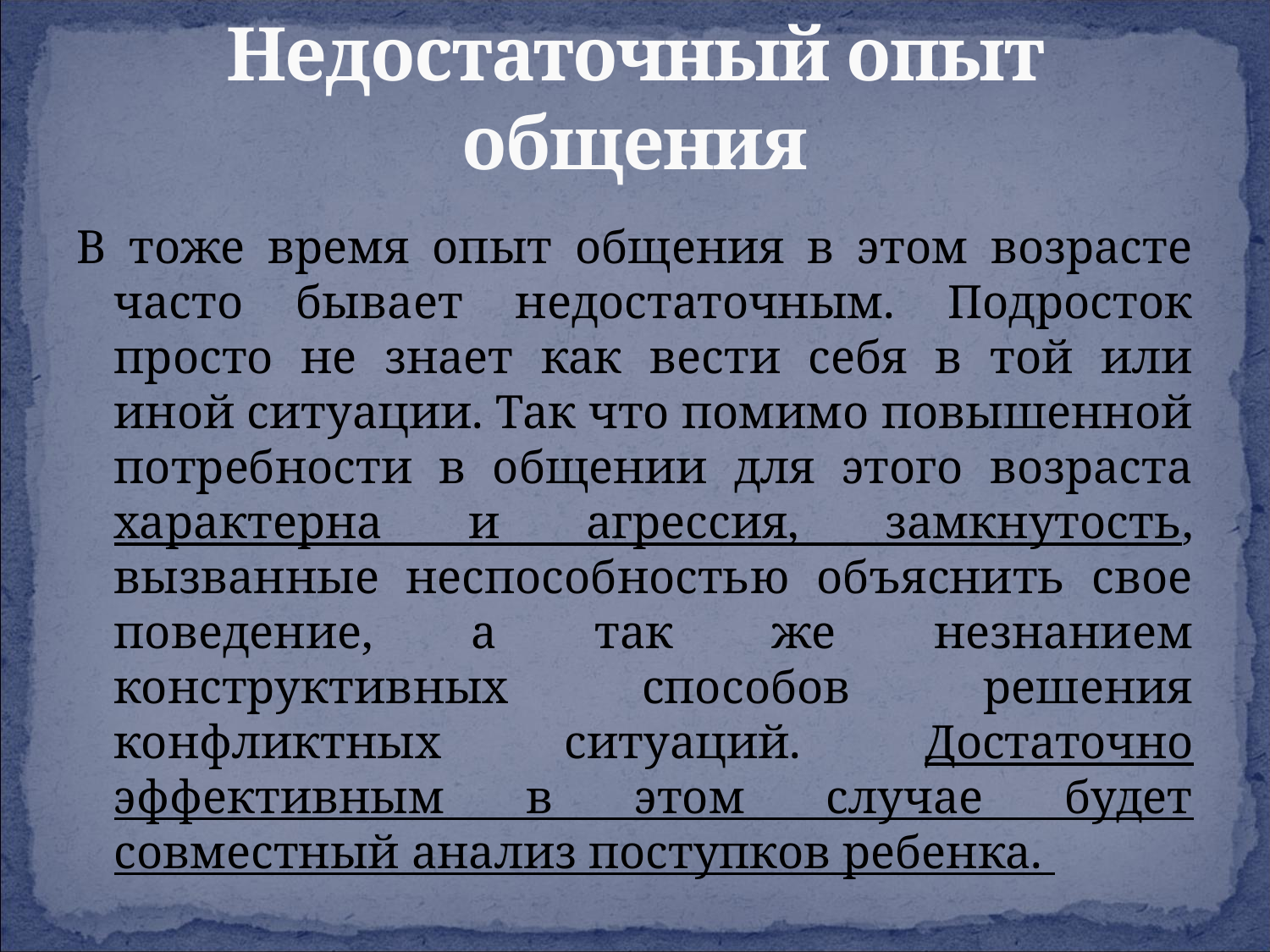

# Недостаточный опыт общения
В тоже время опыт общения в этом возрасте часто бывает недостаточным. Подросток просто не знает как вести себя в той или иной ситуации. Так что помимо повышенной потребности в общении для этого возраста характерна и агрессия, замкнутость, вызванные неспособностью объяснить свое поведение, а так же незнанием конструктивных способов решения конфликтных ситуаций. Достаточно эффективным в этом случае будет совместный анализ поступков ребенка.